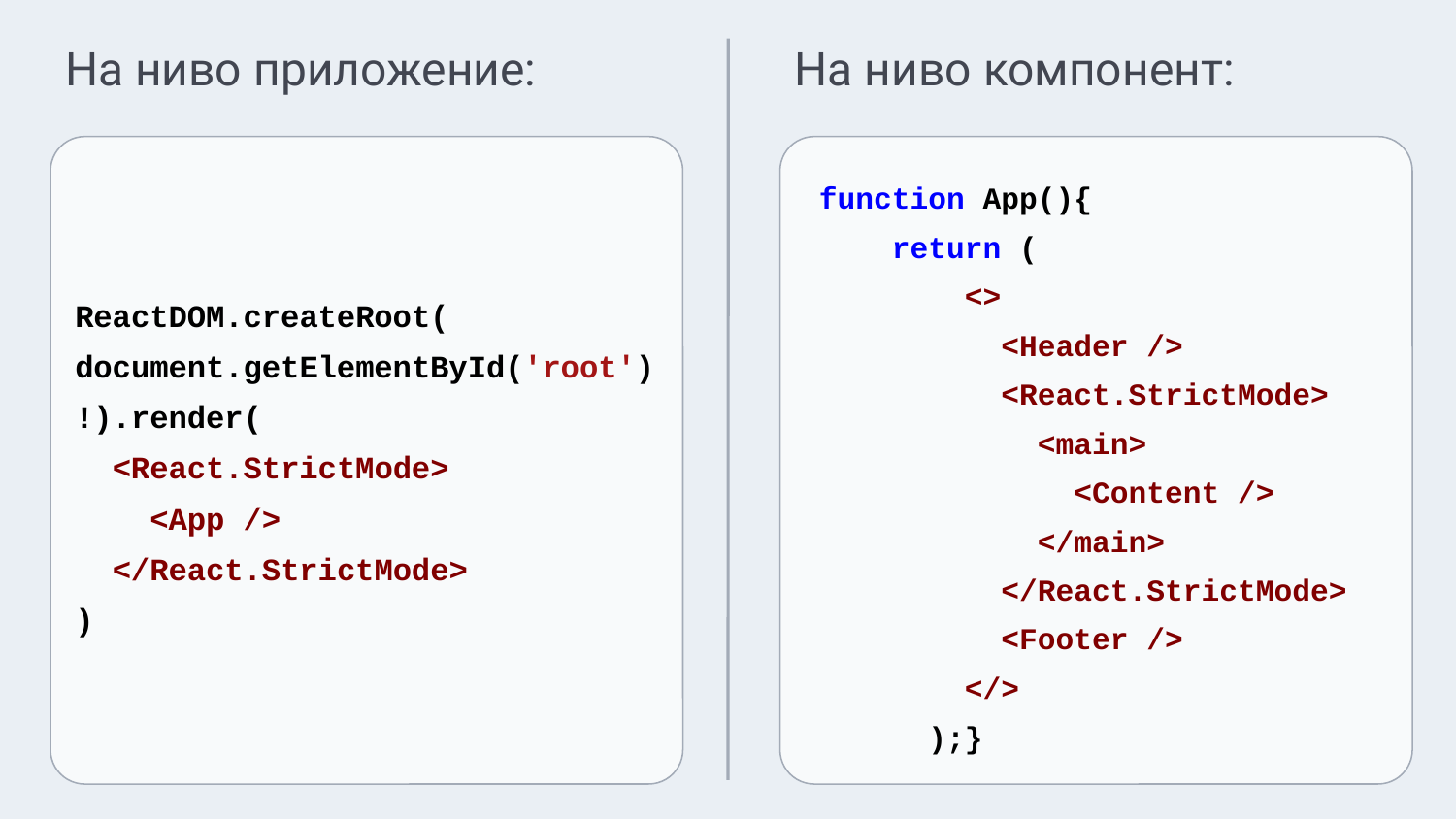

На ниво приложение:
На ниво компонент:
ReactDOM.createRoot(
document.getElementById('root')!).render(
  <React.StrictMode>
    <App />
  </React.StrictMode>
)
function App(){
    return (
        <>
          <Header />
          <React.StrictMode>
            <main>
              <Content />
            </main>
          </React.StrictMode>
          <Footer />
        </>
      );}